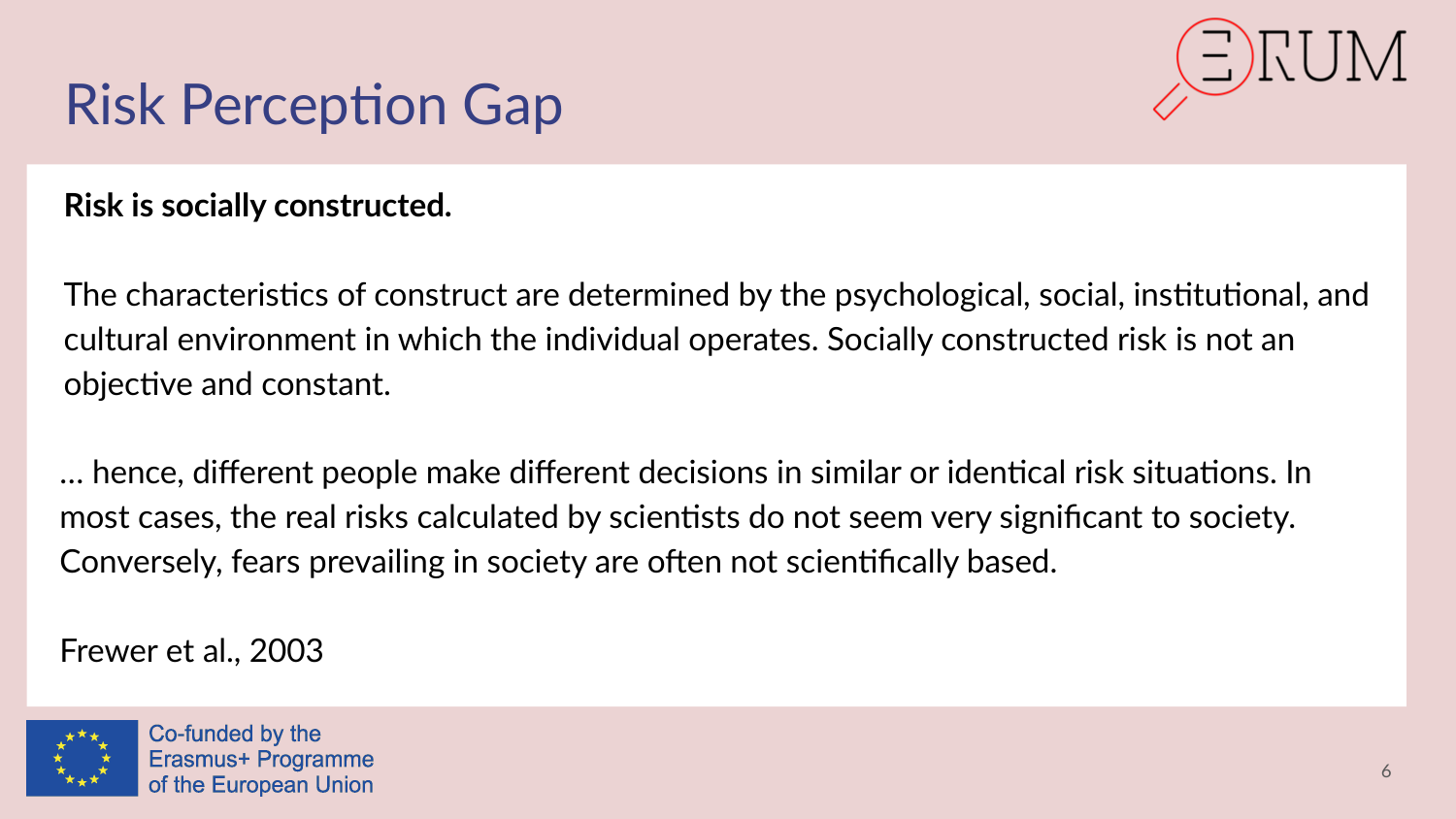

# Risk Perception Gap
Risk is socially constructed.
The characteristics of construct are determined by the psychological, social, institutional, and cultural environment in which the individual operates. Socially constructed risk is not an objective and constant.

… hence, different people make different decisions in similar or identical risk situations. In most cases, the real risks calculated by scientists do not seem very significant to society. Conversely, fears prevailing in society are often not scientifically based.

Frewer et al., 2003
6